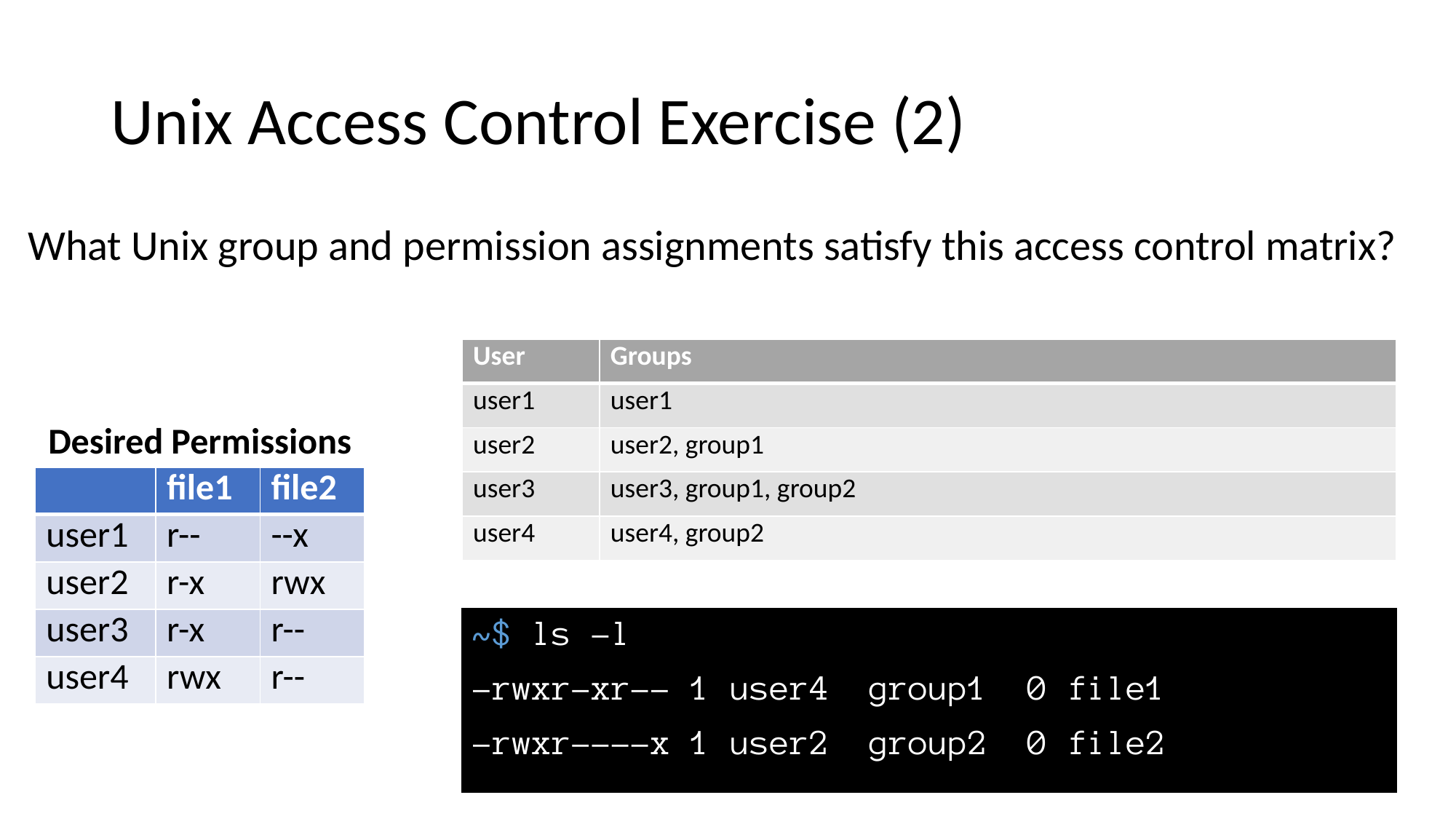

# Unix Access Control Exercise (2)
What Unix group and permission assignments satisfy this access control matrix?
| User | Groups |
| --- | --- |
| user1 | user1 |
| user2 | user2, group1 |
| user3 | user3, group1, group2 |
| user4 | user4, group2 |
Desired Permissions
|  | file1 | file2 |
| --- | --- | --- |
| user1 | r-- | --x |
| user2 | r-x | rwx |
| user3 | r-x | r-- |
| user4 | rwx | r-- |
~$ ls -l
-rwxr-xr-- 1 user4  group1  0 file1
-rwxr----x 1 user2  group2  0 file2